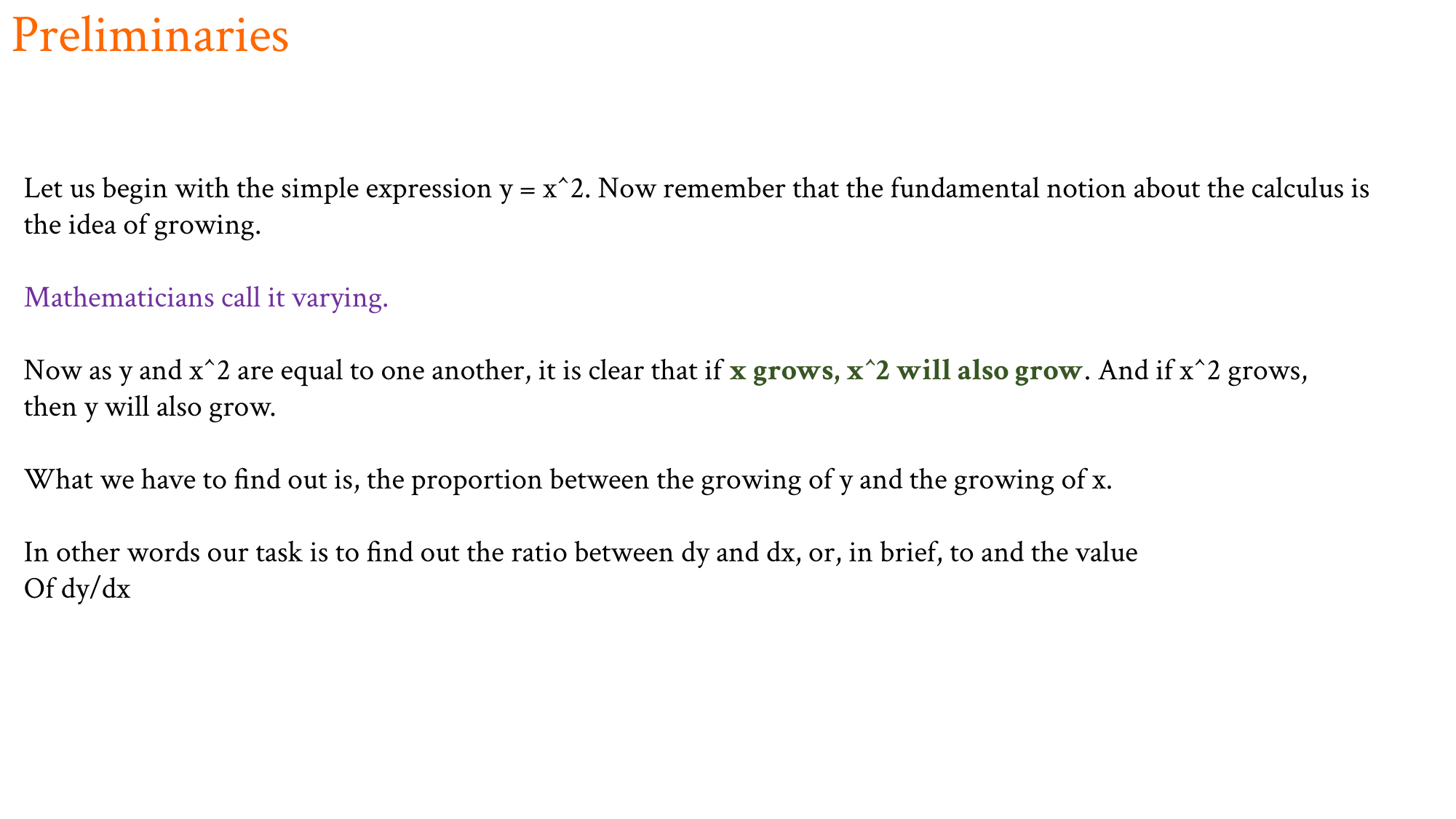

Preliminaries
Let us begin with the simple expression y = x^2. Now remember that the fundamental notion about the calculus is the idea of growing.

Mathematicians call it varying.

Now as y and x^2 are equal to one another, it is clear that if x grows, x^2 will also grow. And if x^2 grows,
then y will also grow.

What we have to find out is, the proportion between the growing of y and the growing of x.

In other words our task is to find out the ratio between dy and dx, or, in brief, to and the value
Of dy/dx